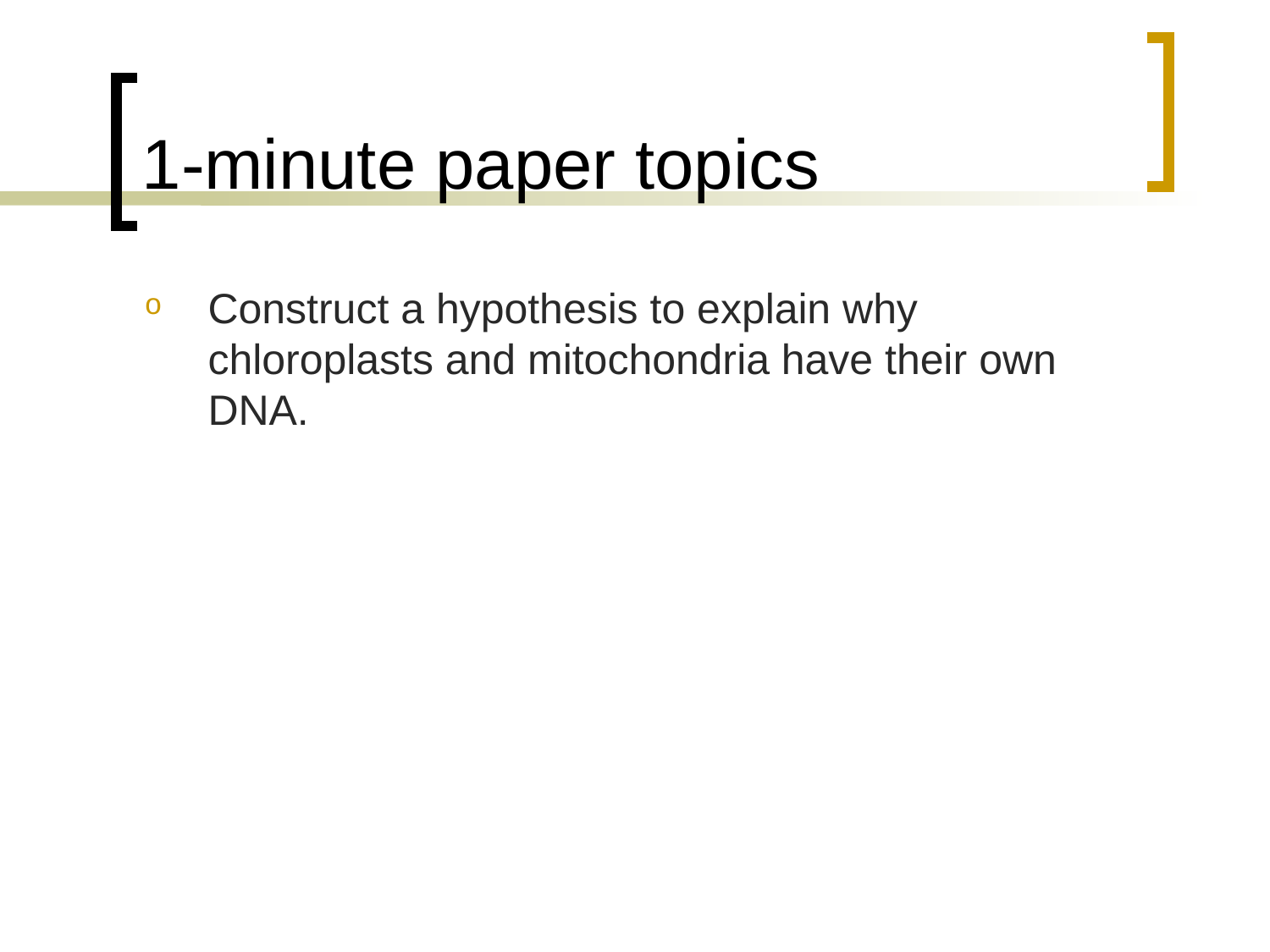

# 1-minute paper topics
Construct a hypothesis to explain why chloroplasts and mitochondria have their own DNA.